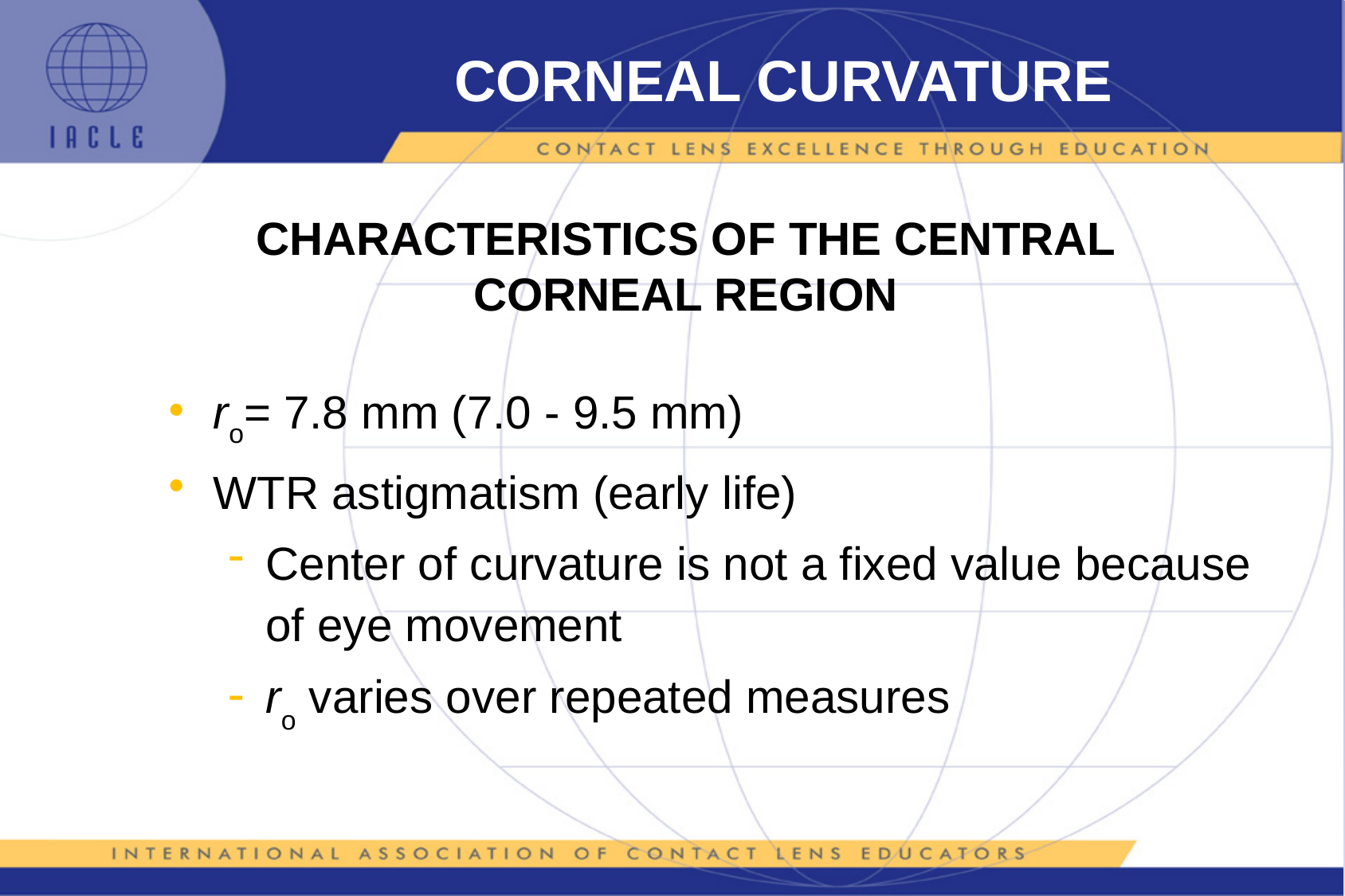

# CORNEAL CURVATURE
CHARACTERISTICS OF THE CENTRAL CORNEAL REGION
ro= 7.8 mm (7.0 - 9.5 mm)
WTR astigmatism (early life)
Center of curvature is not a fixed value because of eye movement
ro varies over repeated measures